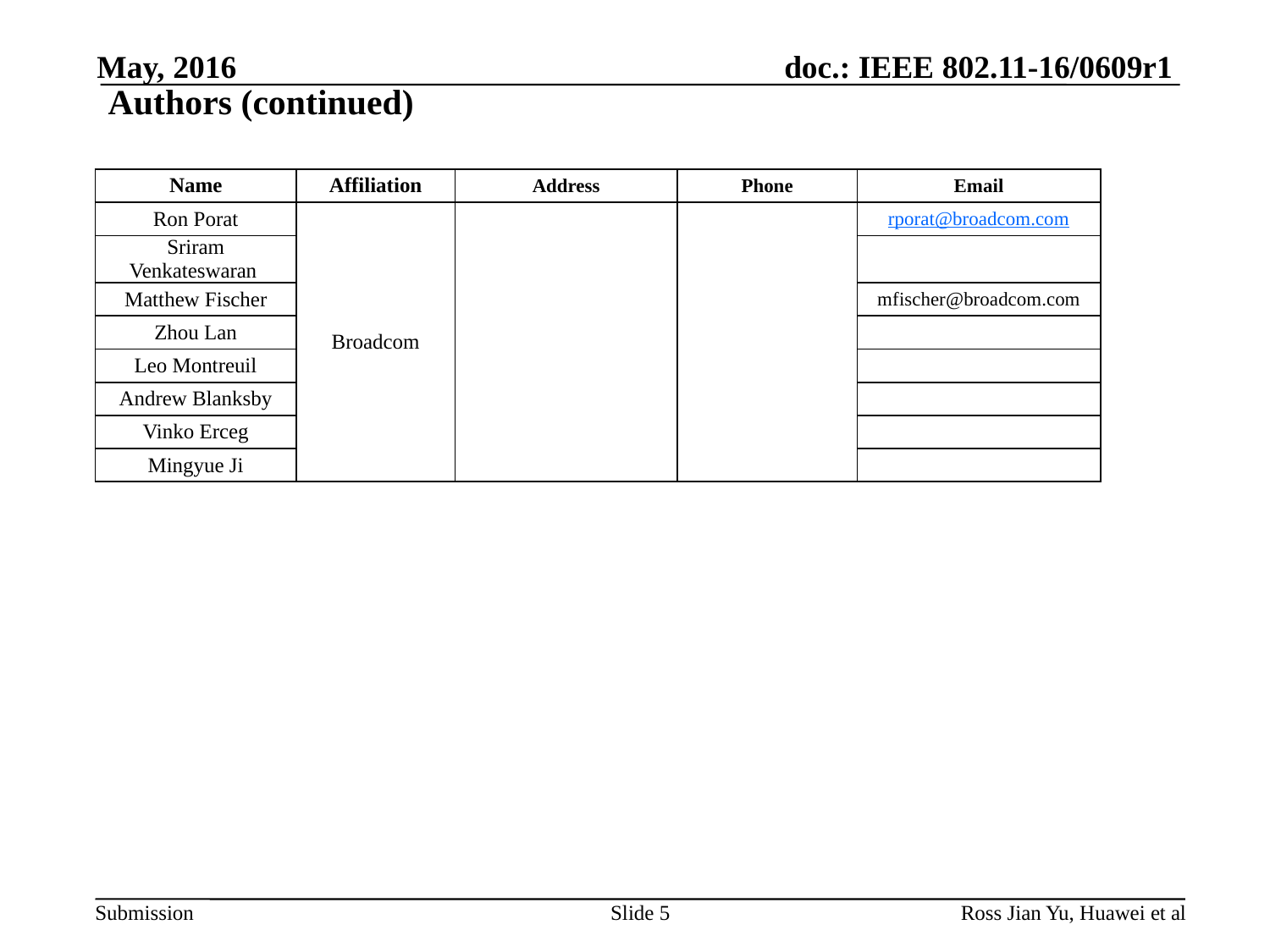

May, 2016
# Authors (continued)
| Name | Affiliation | Address | Phone | Email |
| --- | --- | --- | --- | --- |
| Ron Porat | Broadcom |  |  | rporat@broadcom.com |
| Sriram Venkateswaran |  |  |  |  |
| Matthew Fischer |  |  |  | mfischer@broadcom.com |
| Zhou Lan |  |  |  |  |
| Leo Montreuil |  |  |  |  |
| Andrew Blanksby |  |  |  |  |
| Vinko Erceg |  |  |  |  |
| Mingyue Ji |  |  |  |  |
Slide 5
Ross Jian Yu, Huawei et al